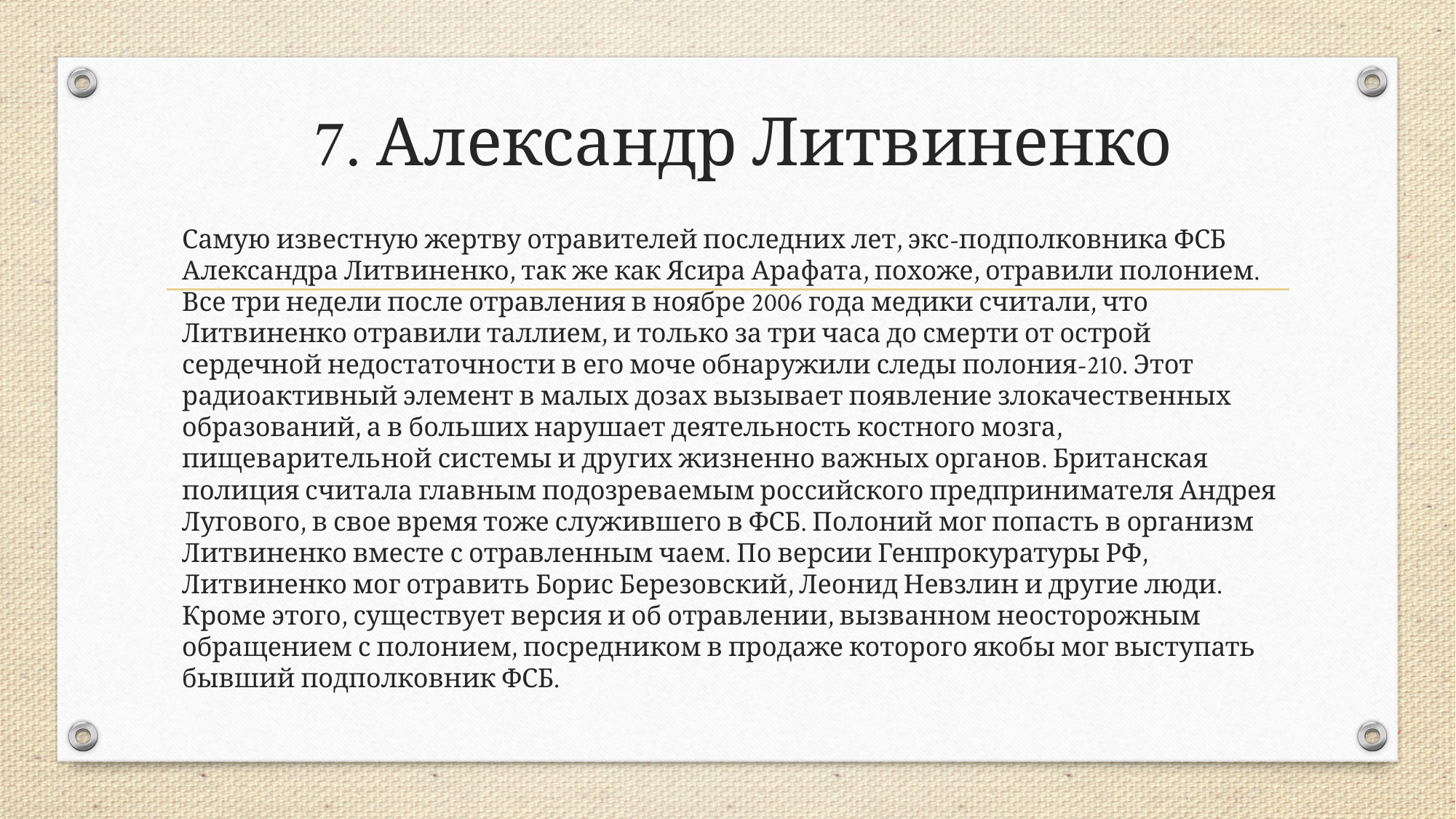

# 7. Александр Литвиненко
Самую известную жертву отравителей последних лет, экс-подполковника ФСБ Александра Литвиненко, так же как Ясира Арафата, похоже, отравили полонием. Все три недели после отравления в ноябре 2006 года медики считали, что Литвиненко отравили таллием, и только за три часа до смерти от острой сердечной недостаточности в его моче обнаружили следы полония-210. Этот радиоактивный элемент в малых дозах вызывает появление злокачественных образований, а в больших нарушает деятельность костного мозга, пищеварительной системы и других жизненно важных органов. Британская полиция считала главным подозреваемым российского предпринимателя Андрея Лугового, в свое время тоже служившего в ФСБ. Полоний мог попасть в организм Литвиненко вместе с отравленным чаем. По версии Генпрокуратуры РФ, Литвиненко мог отравить Борис Березовский, Леонид Невзлин и другие люди. Кроме этого, существует версия и об отравлении, вызванном неосторожным обращением с полонием, посредником в продаже которого якобы мог выступать бывший подполковник ФСБ.